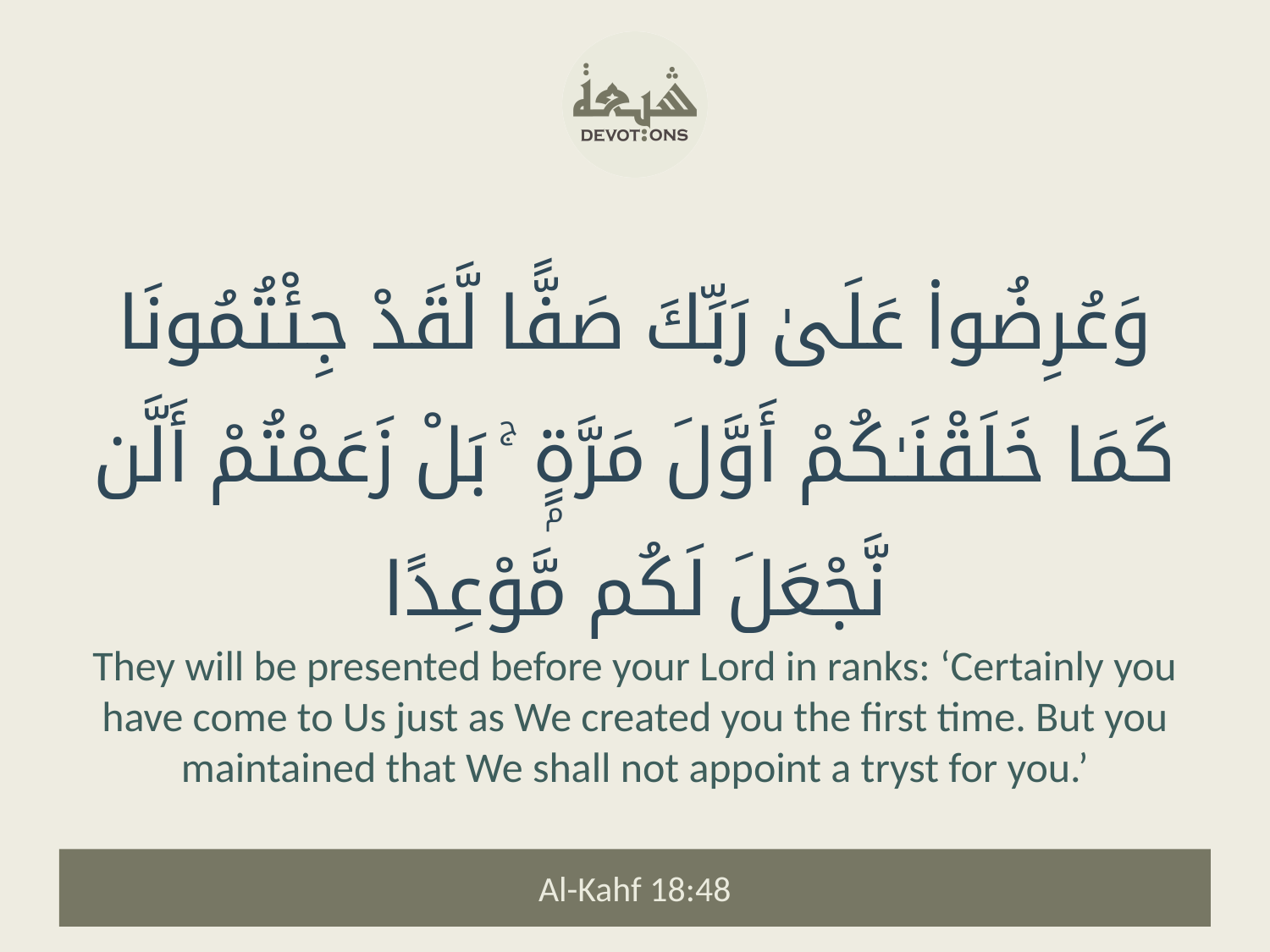

وَعُرِضُوا۟ عَلَىٰ رَبِّكَ صَفًّا لَّقَدْ جِئْتُمُونَا كَمَا خَلَقْنَـٰكُمْ أَوَّلَ مَرَّةٍۭ ۚ بَلْ زَعَمْتُمْ أَلَّن نَّجْعَلَ لَكُم مَّوْعِدًا
They will be presented before your Lord in ranks: ‘Certainly you have come to Us just as We created you the first time. But you maintained that We shall not appoint a tryst for you.’
Al-Kahf 18:48